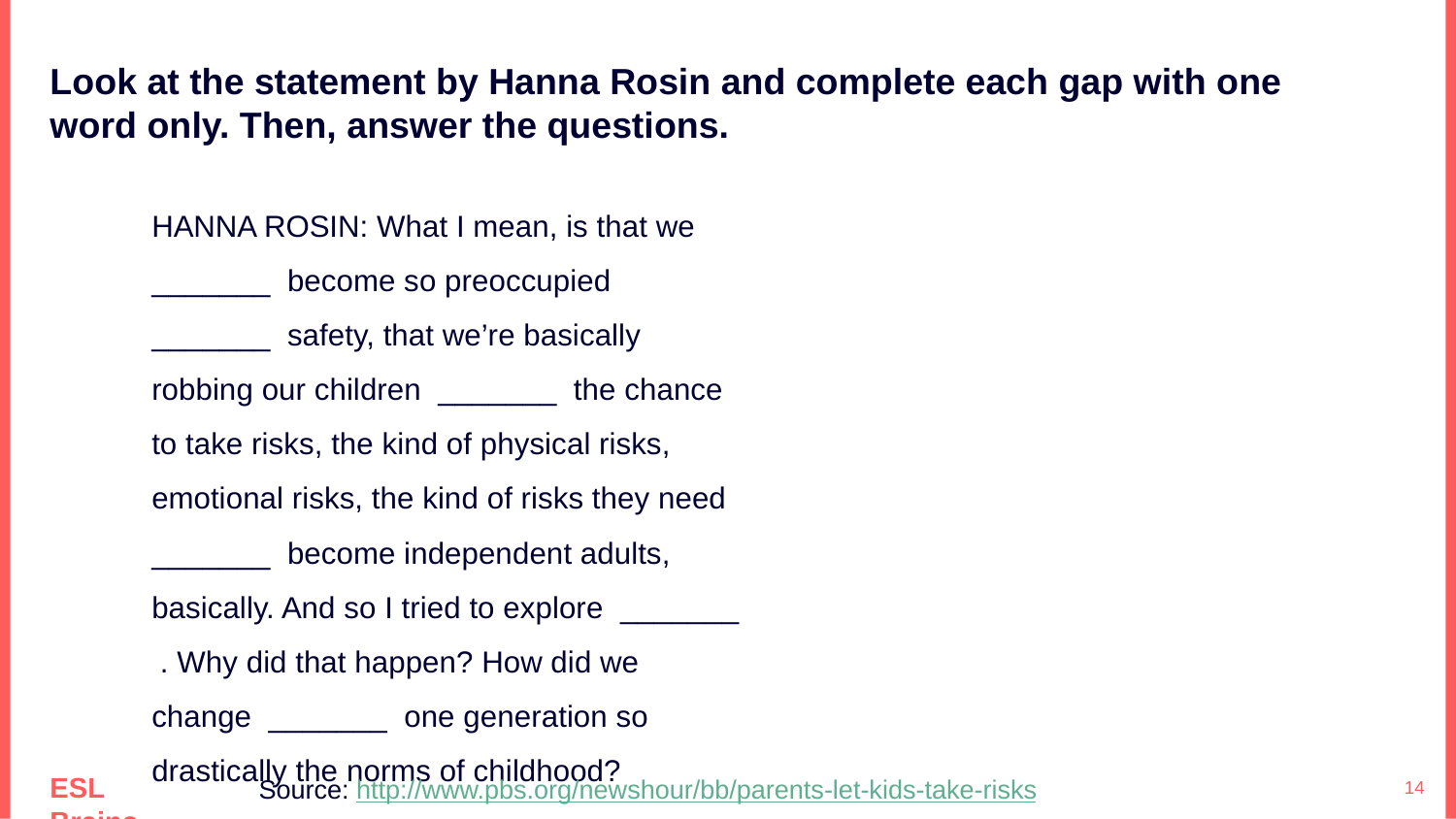

Look at the statement by Hanna Rosin and complete each gap with one word only. Then, answer the questions.
HANNA ROSIN: What I mean, is that we  _______  become so preoccupied   _______  safety, that we’re basically robbing our children  _______  the chance to take risks, the kind of physical risks, emotional risks, the kind of risks they need  _______  become independent adults, basically. And so I tried to explore  _______  . Why did that happen? How did we change  _______  one generation so drastically the norms of childhood?
Source: http://www.pbs.org/newshour/bb/parents-let-kids-take-risks
14